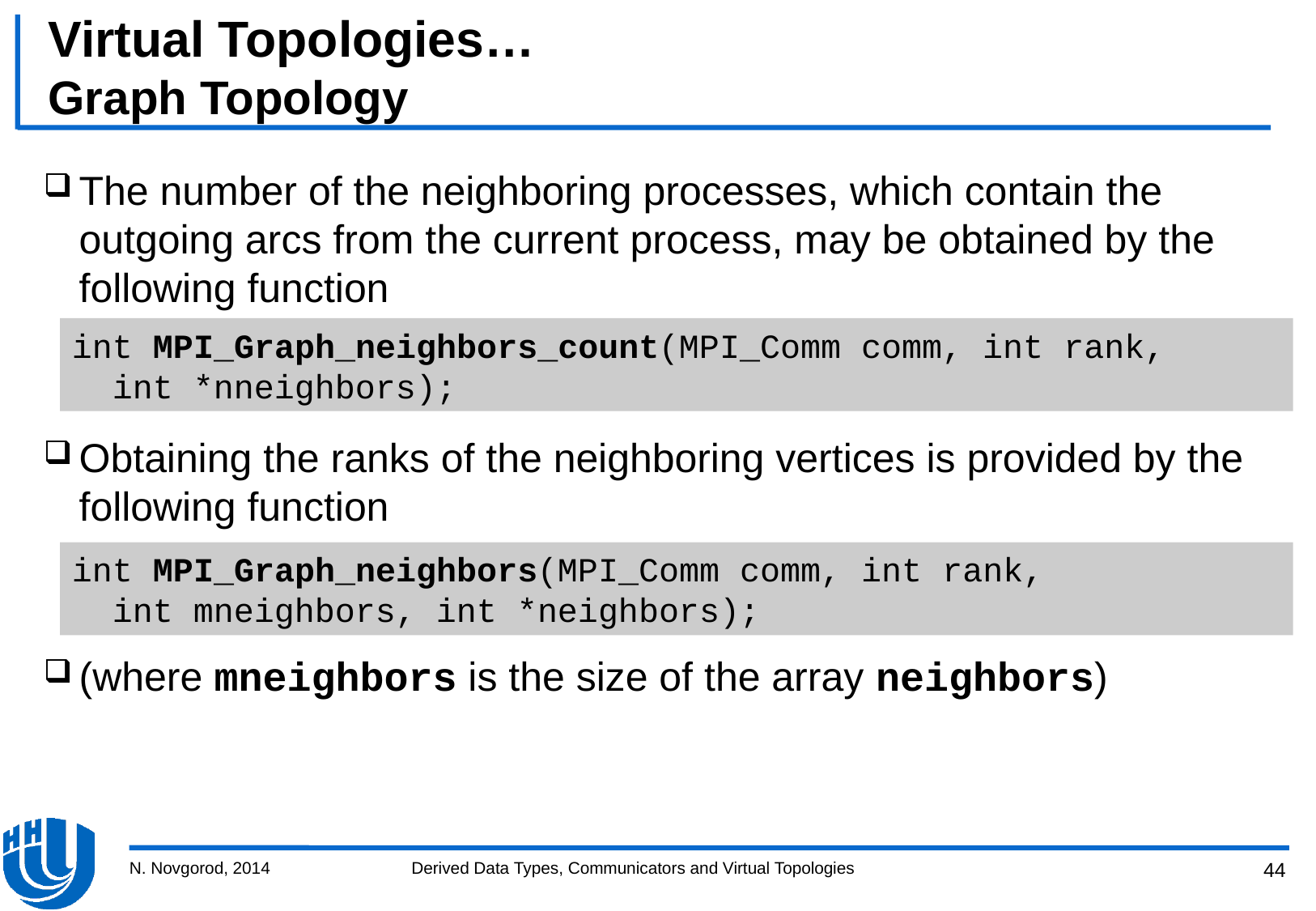

# Virtual Topologies… Graph Topology
The number of the neighboring processes, which contain the outgoing arcs from the current process, may be obtained by the following function

Obtaining the ranks of the neighboring vertices is provided by the following function

(where mneighbors is the size of the array neighbors)

int MPI_Graph_neighbors_count(MPI_Comm comm, int rank,
  int *nneighbors);
int MPI_Graph_neighbors(MPI_Comm comm, int rank,
  int mneighbors, int *neighbors);
N. Novgorod, 2014
Derived Data Types, Communicators and Virtual Topologies
44